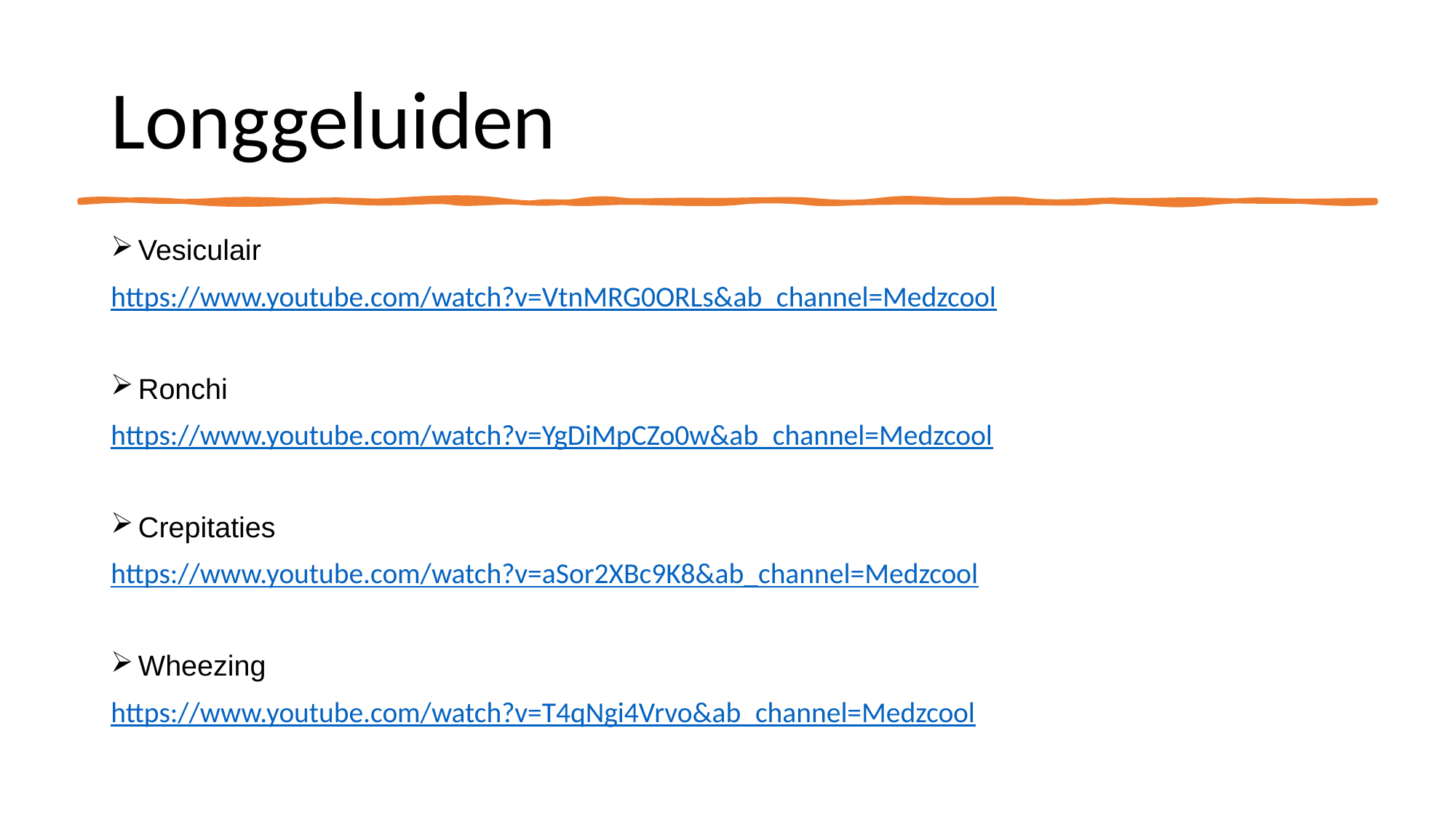

# Longgeluiden

Vesiculair
https://www.youtube.com/watch?v=VtnMRG0ORLs&ab_channel=Medzcool

Ronchi
https://www.youtube.com/watch?v=YgDiMpCZo0w&ab_channel=Medzcool

Crepitaties
https://www.youtube.com/watch?v=aSor2XBc9K8&ab_channel=Medzcool

Wheezing
https://www.youtube.com/watch?v=T4qNgi4Vrvo&ab_channel=Medzcool